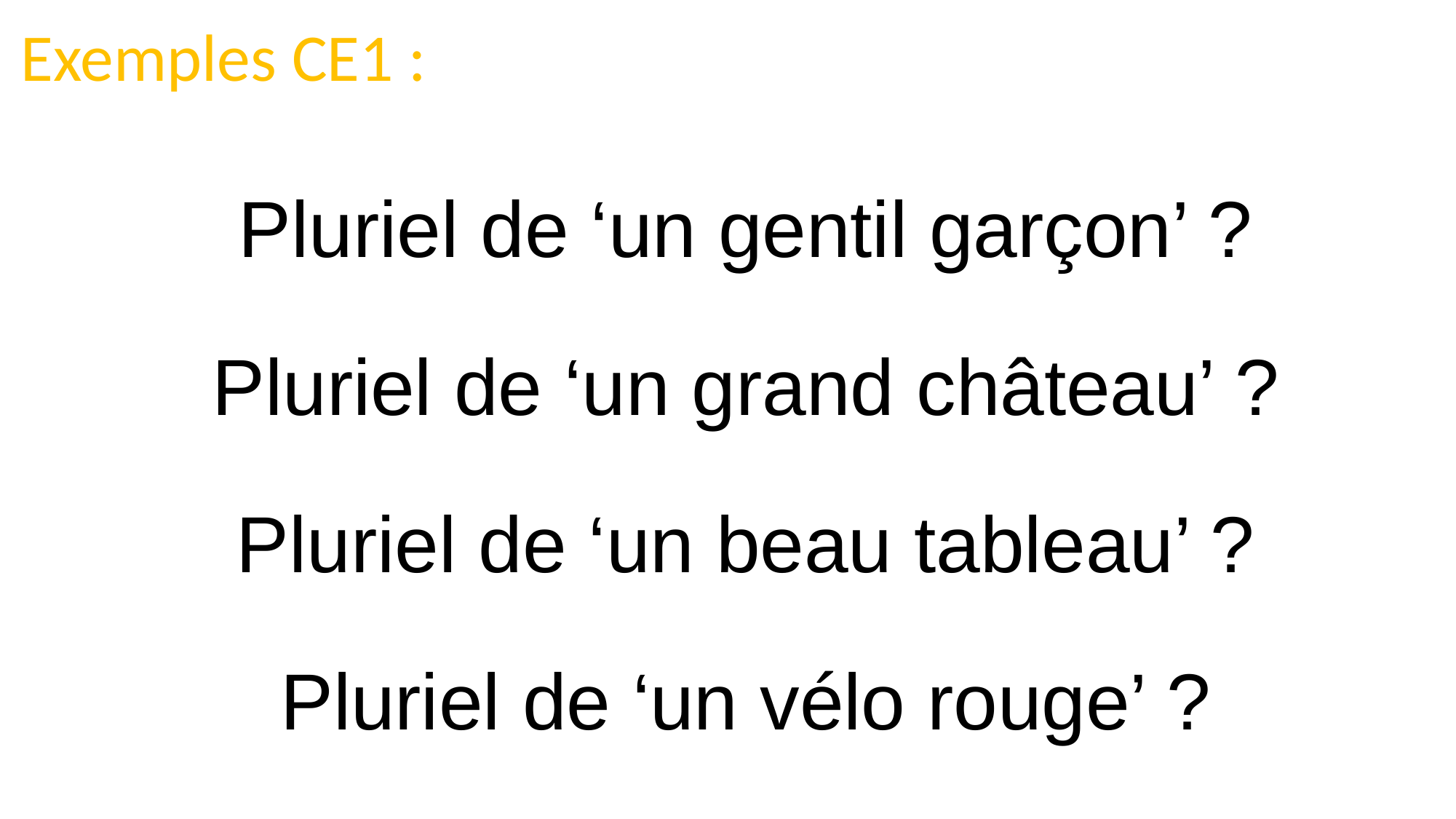

Exemples CE1 :
Pluriel de ‘un gentil garçon’ ?
Pluriel de ‘un grand château’ ?
Pluriel de ‘un beau tableau’ ?
Pluriel de ‘un vélo rouge’ ?